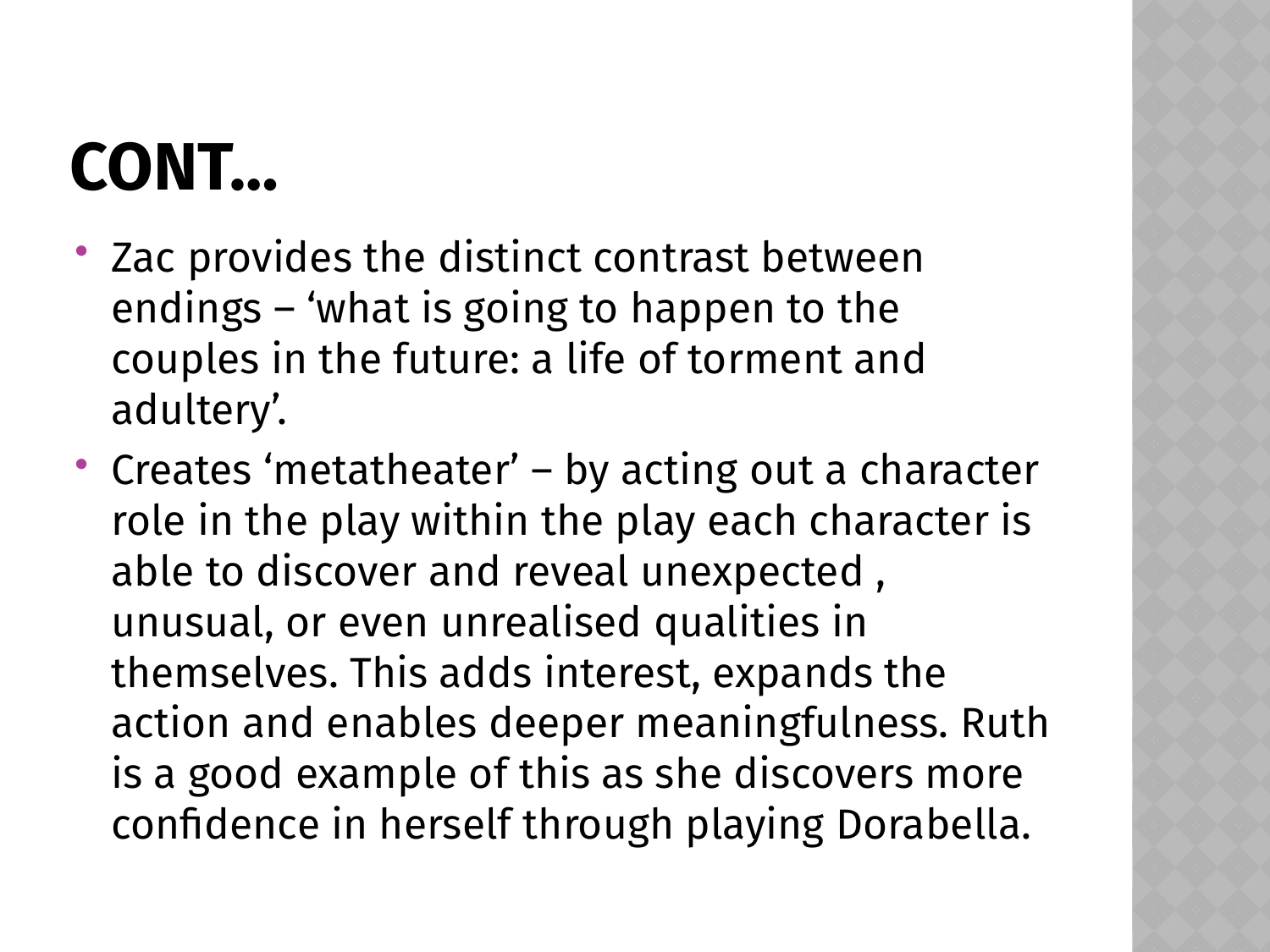

# Cont…
Zac provides the distinct contrast between endings – ‘what is going to happen to the couples in the future: a life of torment and adultery’.
Creates ‘metatheater’ – by acting out a character role in the play within the play each character is able to discover and reveal unexpected , unusual, or even unrealised qualities in themselves. This adds interest, expands the action and enables deeper meaningfulness. Ruth is a good example of this as she discovers more confidence in herself through playing Dorabella.